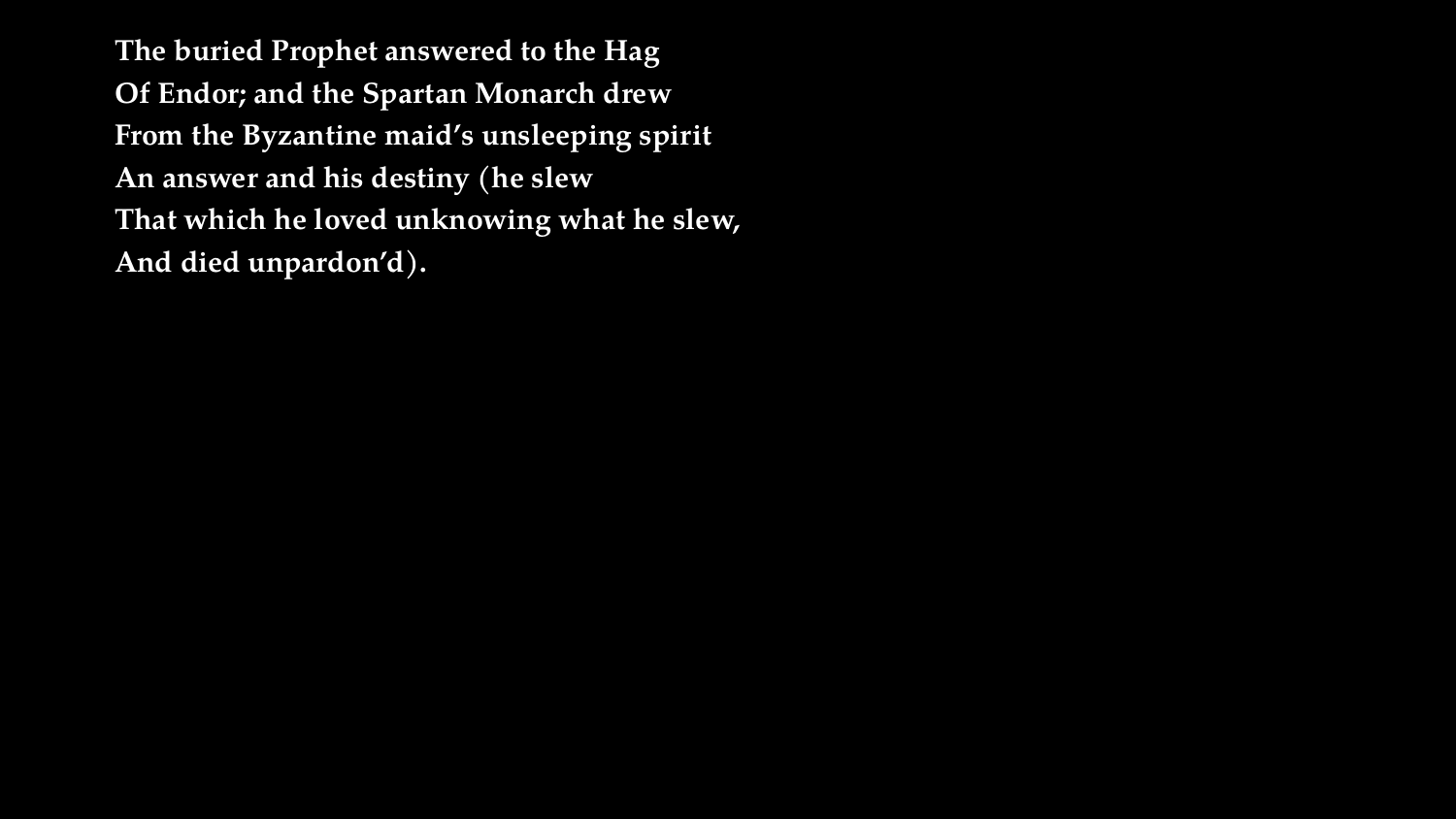

# The buried Prophet answered to the Hag Of Endor; and the Spartan Monarch drew From the Byzantine maid’s unsleeping spirit An answer and his destiny (he slew That which he loved unknowing what he slew, And died unpardon’d).